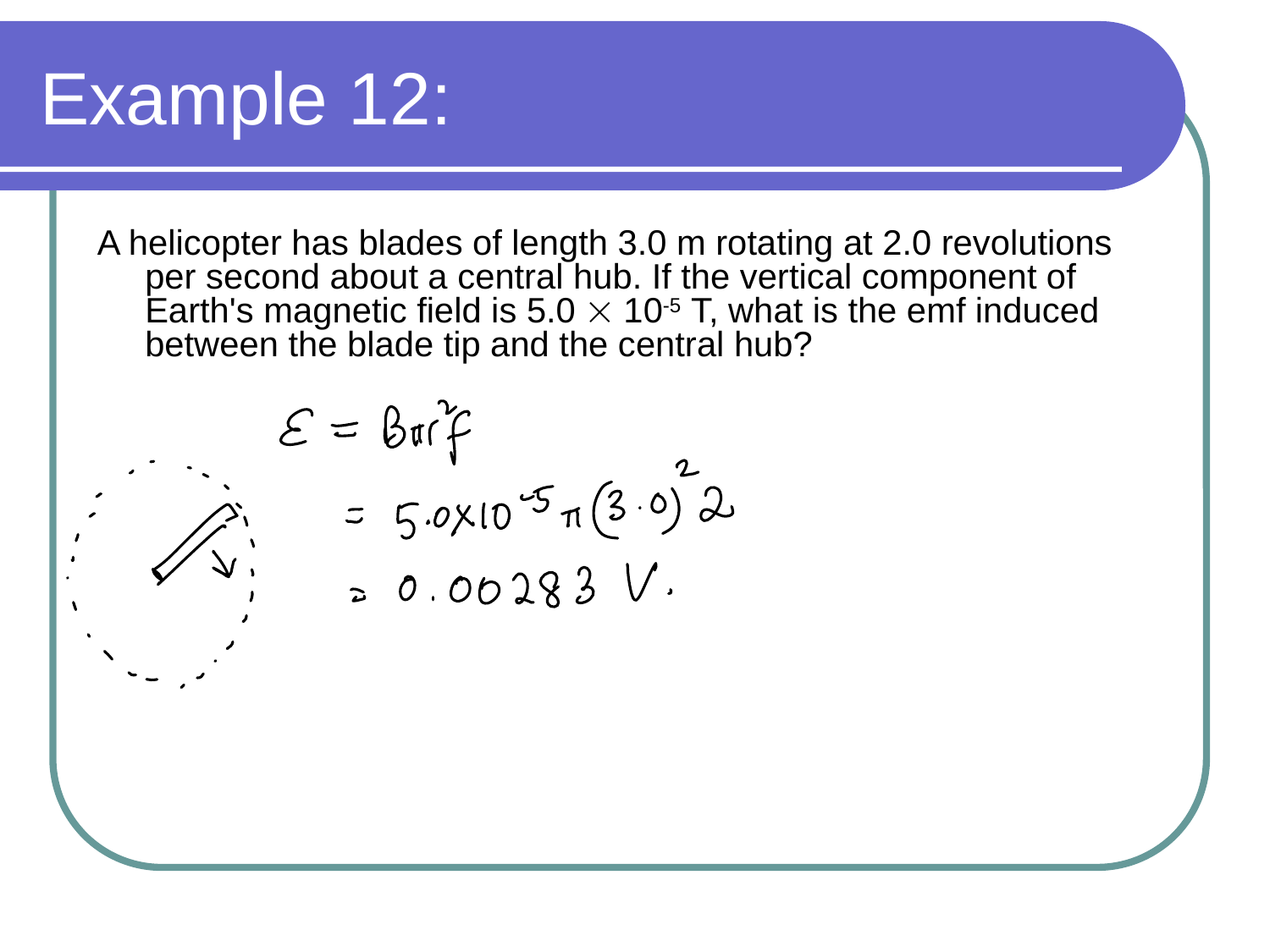

# Example 12:
A helicopter has blades of length 3.0 m rotating at 2.0 revolutions per second about a central hub. If the vertical component of Earth's magnetic field is 5.0 × 10-5 T, what is the emf induced between the blade tip and the central hub?